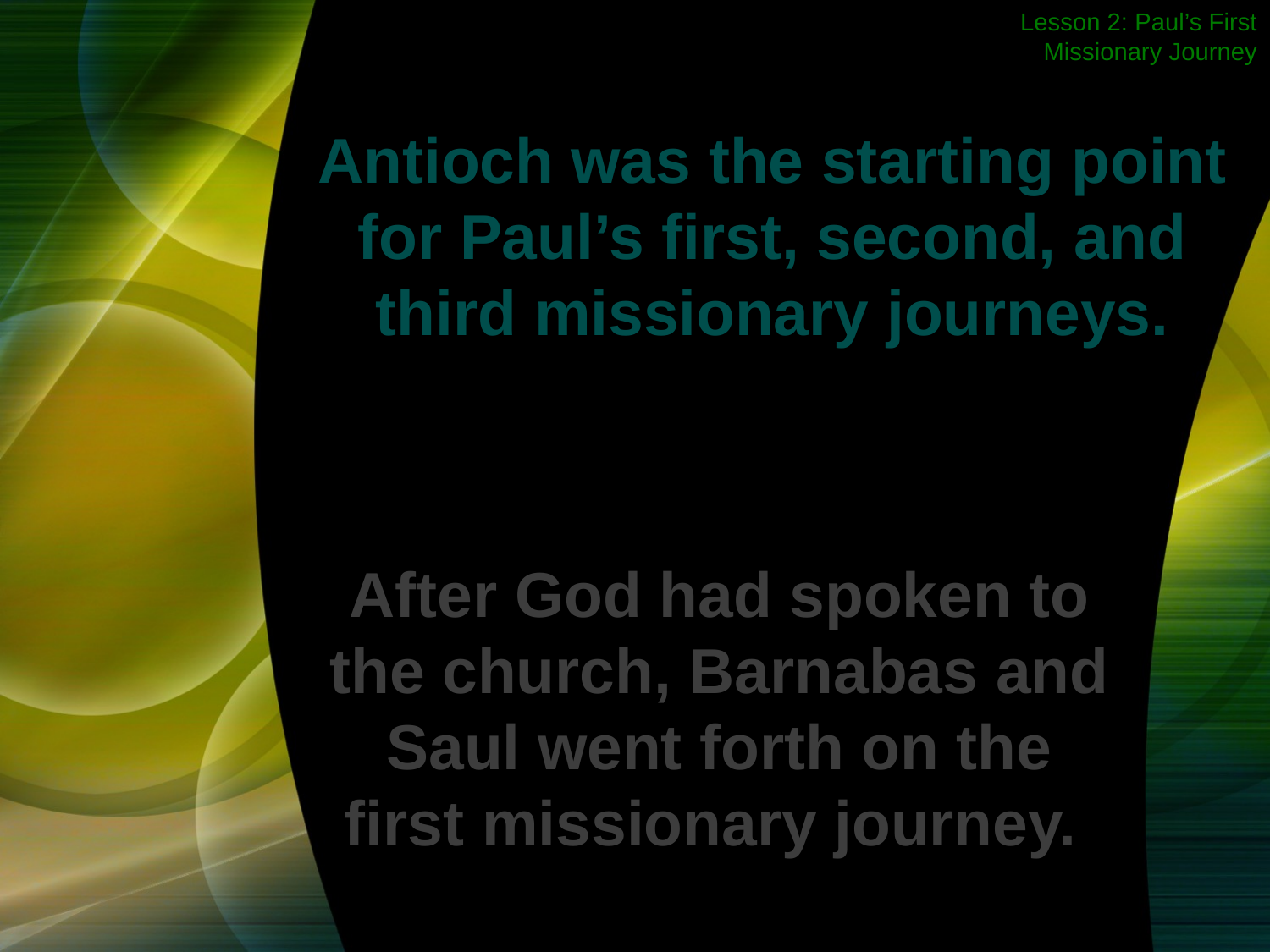

Lesson 2: Paul’s First Missionary Journey
Antioch was the starting point for Paul’s first, second, and third missionary journeys.
After God had spoken to the church, Barnabas and Saul went forth on the first missionary journey.